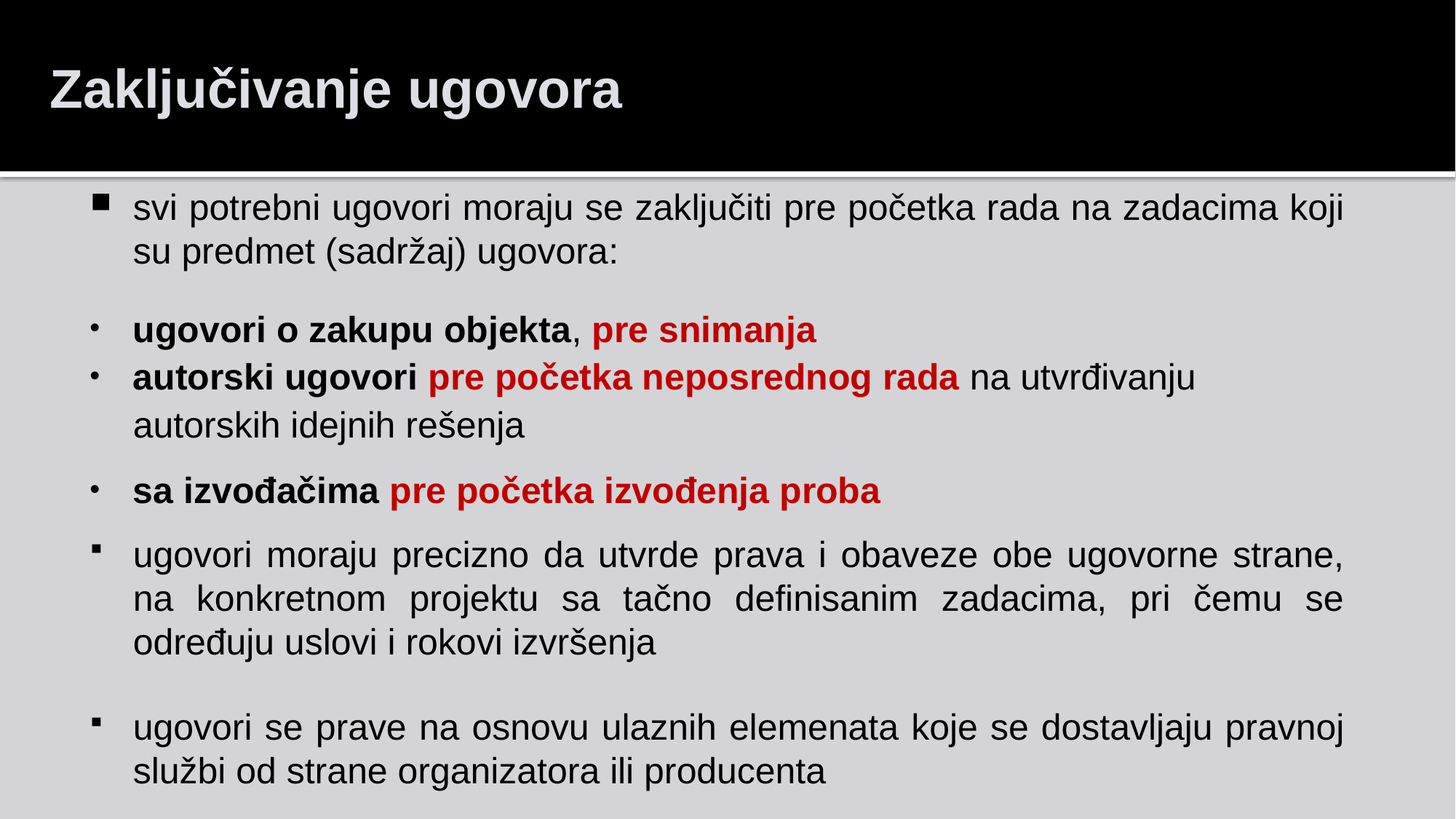

Zaključivanje ugovora
svi potrebni ugovori moraju se zaključiti pre početka rada na zadacima koji su predmet (sadržaj) ugovora:

ugovori o zakupu objekta, pre snimanja
autorski ugovori pre početka neposrednog rada na utvrđivanju autorskih idejnih rešenja
sa izvođačima pre početka izvođenja proba

ugovori moraju precizno da utvrde prava i obaveze obe ugovorne strane, na konkretnom projektu sa tačno definisanim zadacima, pri čemu se određuju uslovi i rokovi izvršenja

ugovori se prave na osnovu ulaznih elemenata koje se dostavljaju pravnoj službi od strane organizatora ili producenta